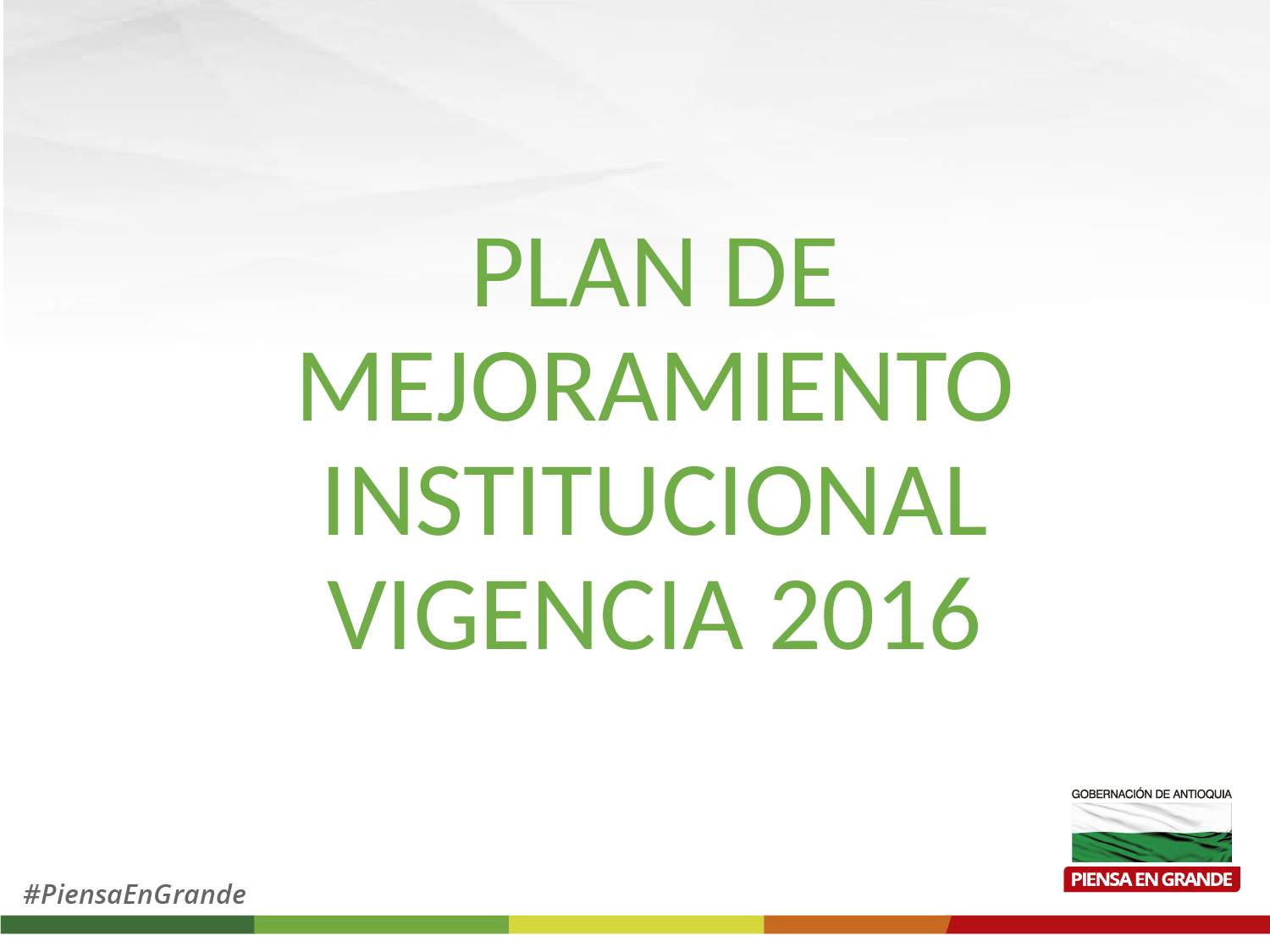

# PLAN DE MEJORAMIENTO INSTITUCIONAL VIGENCIA 2016